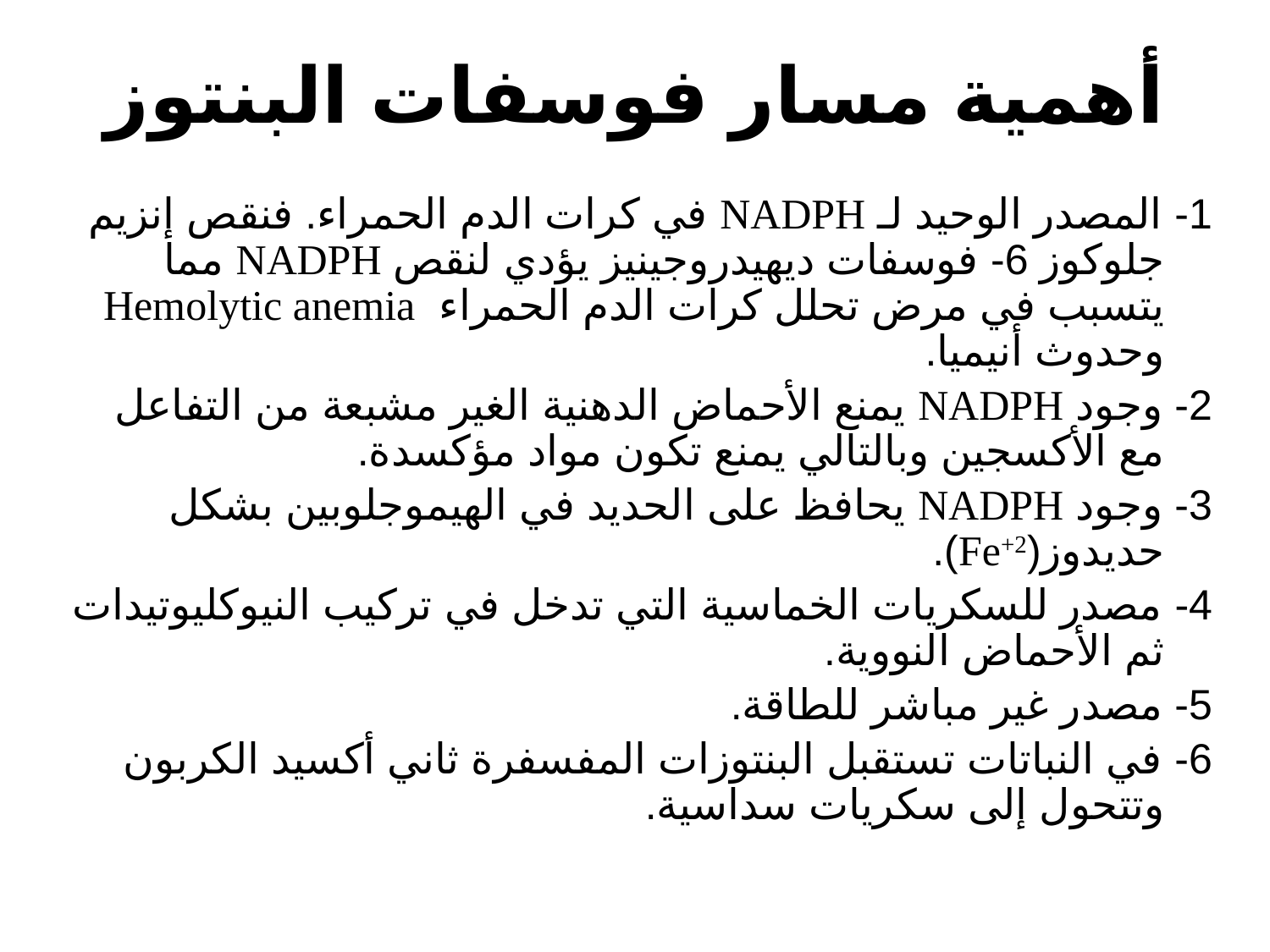

# أهمية مسار فوسفات البنتوز
1- المصدر الوحيد لـ NADPH في كرات الدم الحمراء. فنقص إنزيم جلوكوز 6- فوسفات ديهيدروجينيز يؤدي لنقص NADPH مما يتسبب في مرض تحلل كرات الدم الحمراء  Hemolytic anemia وحدوث أنيميا.
2- وجود NADPH يمنع الأحماض الدهنية الغير مشبعة من التفاعل مع الأكسجين وبالتالي يمنع تكون مواد مؤكسدة.
3- وجود NADPH يحافظ على الحديد في الهيموجلوبين بشكل حديدوز(Fe+2).
4- مصدر للسكريات الخماسية التي تدخل في تركيب النيوكليوتيدات ثم الأحماض النووية.
5- مصدر غير مباشر للطاقة.
6- في النباتات تستقبل البنتوزات المفسفرة ثاني أكسيد الكربون وتتحول إلى سكريات سداسية.